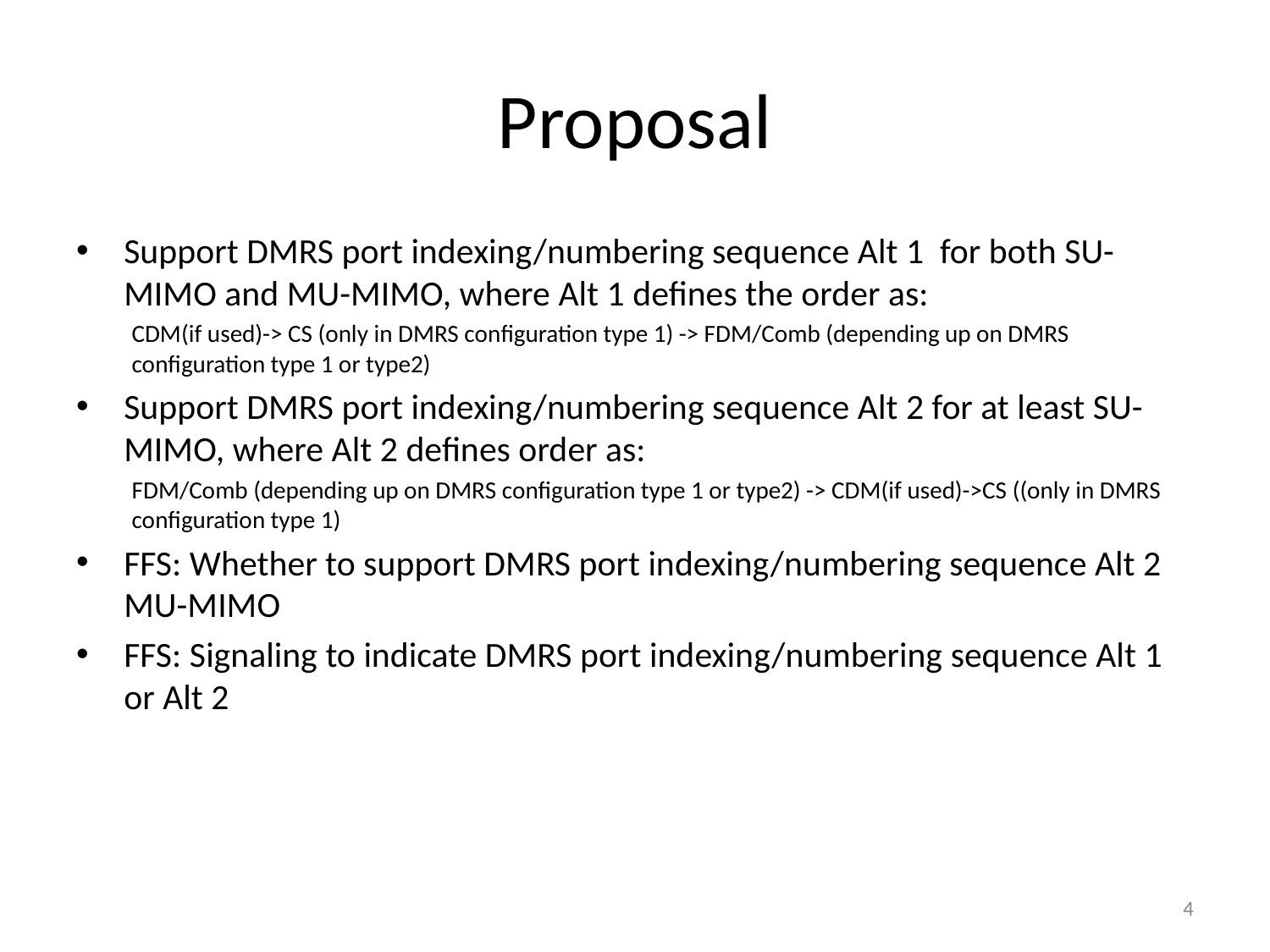

# Proposal
Support DMRS port indexing/numbering sequence Alt 1  for both SU-MIMO and MU-MIMO, where Alt 1 defines the order as:
CDM(if used)-> CS (only in DMRS configuration type 1) -> FDM/Comb (depending up on DMRS configuration type 1 or type2)
Support DMRS port indexing/numbering sequence Alt 2 for at least SU-MIMO, where Alt 2 defines order as:
FDM/Comb (depending up on DMRS configuration type 1 or type2) -> CDM(if used)->CS ((only in DMRS configuration type 1)
FFS: Whether to support DMRS port indexing/numbering sequence Alt 2 MU-MIMO
FFS: Signaling to indicate DMRS port indexing/numbering sequence Alt 1 or Alt 2
4